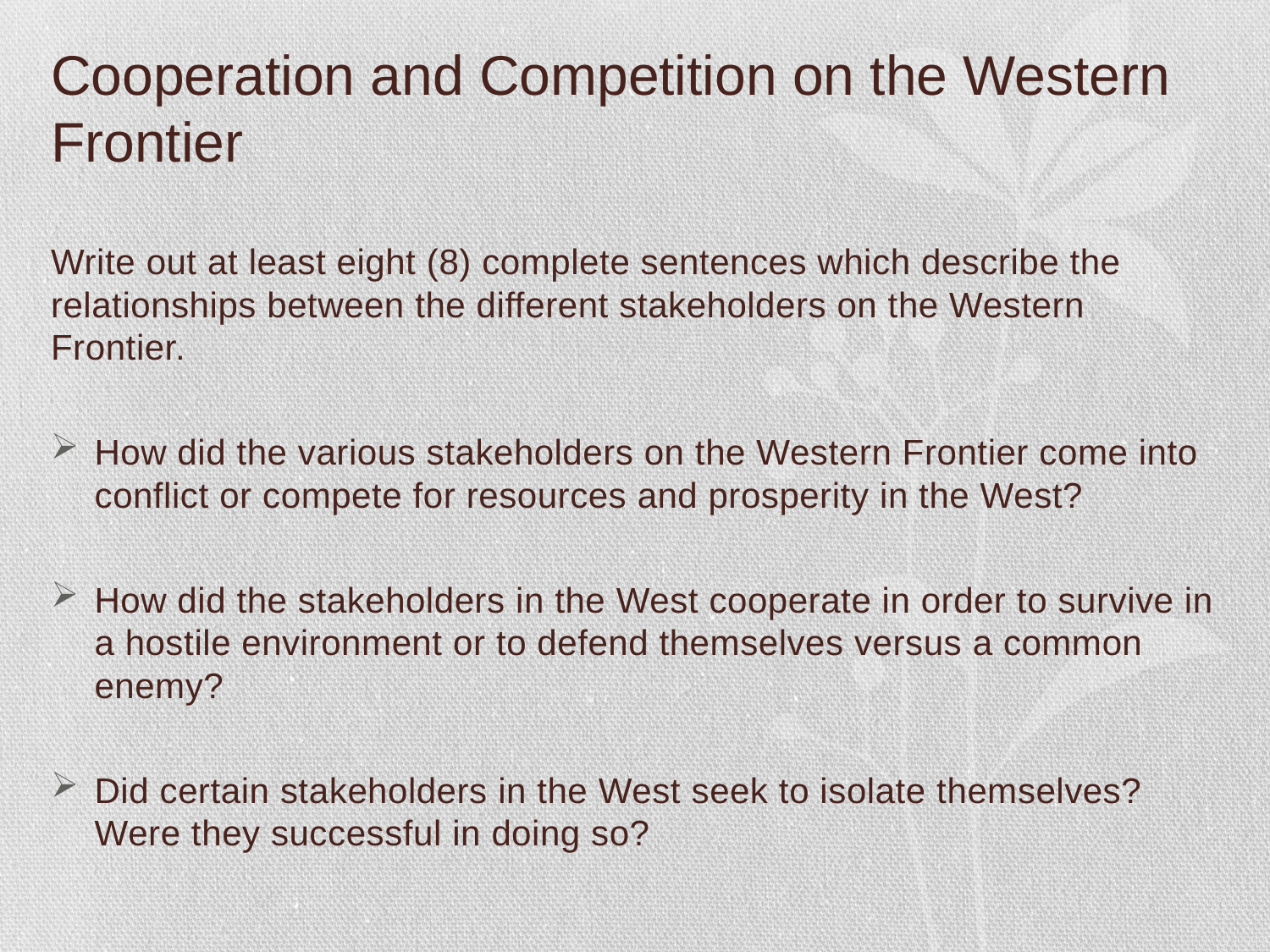

# Cooperation and Competition on the Western Frontier

Write out at least eight (8) complete sentences which describe the relationships between the different stakeholders on the Western Frontier.

How did the various stakeholders on the Western Frontier come into conflict or compete for resources and prosperity in the West?

How did the stakeholders in the West cooperate in order to survive in a hostile environment or to defend themselves versus a common enemy?

Did certain stakeholders in the West seek to isolate themselves?  Were they successful in doing so?